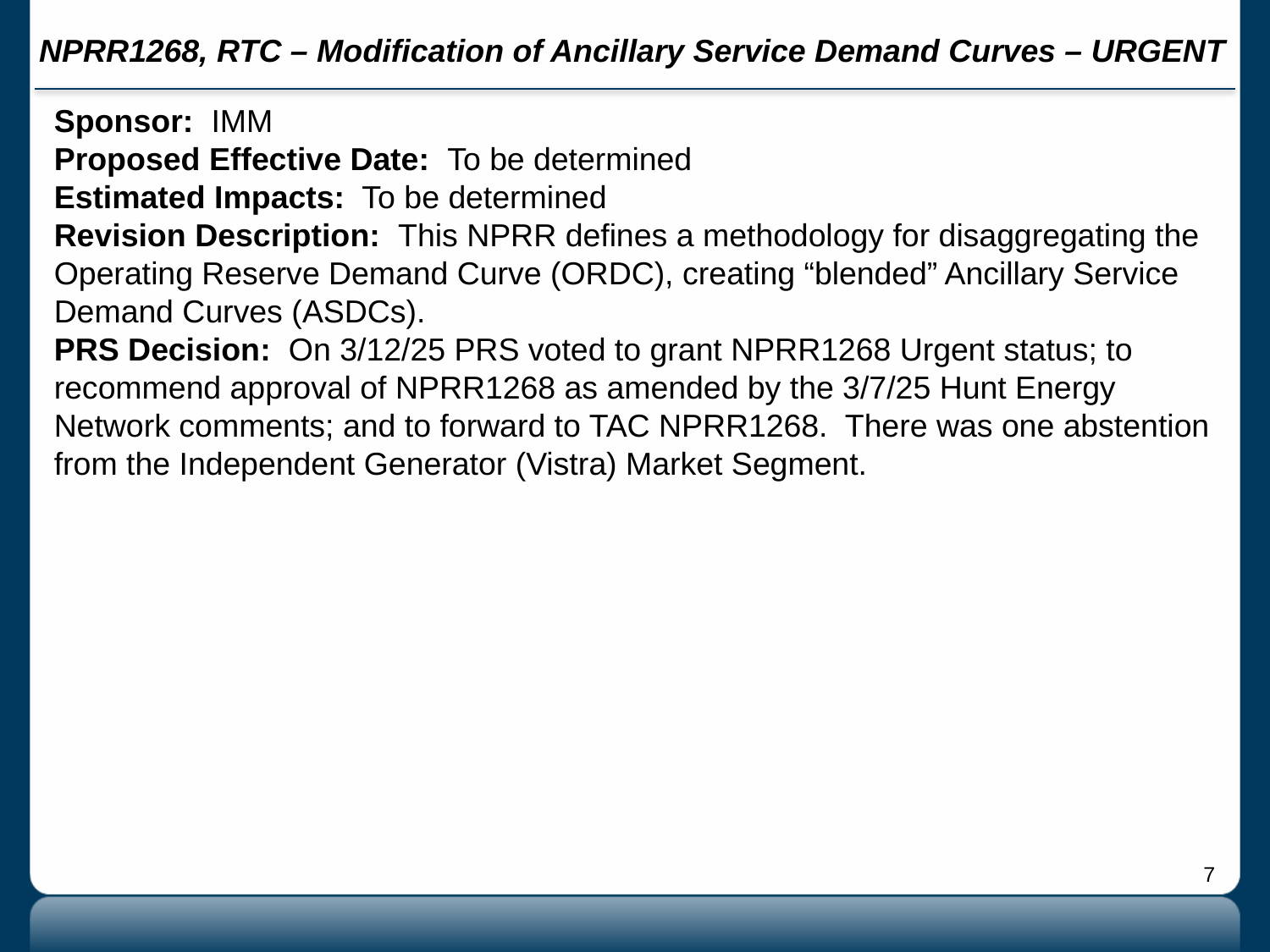

# NPRR1268, RTC – Modification of Ancillary Service Demand Curves – URGENT
Sponsor:  IMM
Proposed Effective Date:  To be determined
Estimated Impacts:  To be determined
Revision Description:  This NPRR defines a methodology for disaggregating the Operating Reserve Demand Curve (ORDC), creating “blended” Ancillary Service Demand Curves (ASDCs).
PRS Decision:  On 3/12/25 PRS voted to grant NPRR1268 Urgent status; to recommend approval of NPRR1268 as amended by the 3/7/25 Hunt Energy Network comments; and to forward to TAC NPRR1268.  There was one abstention from the Independent Generator (Vistra) Market Segment.